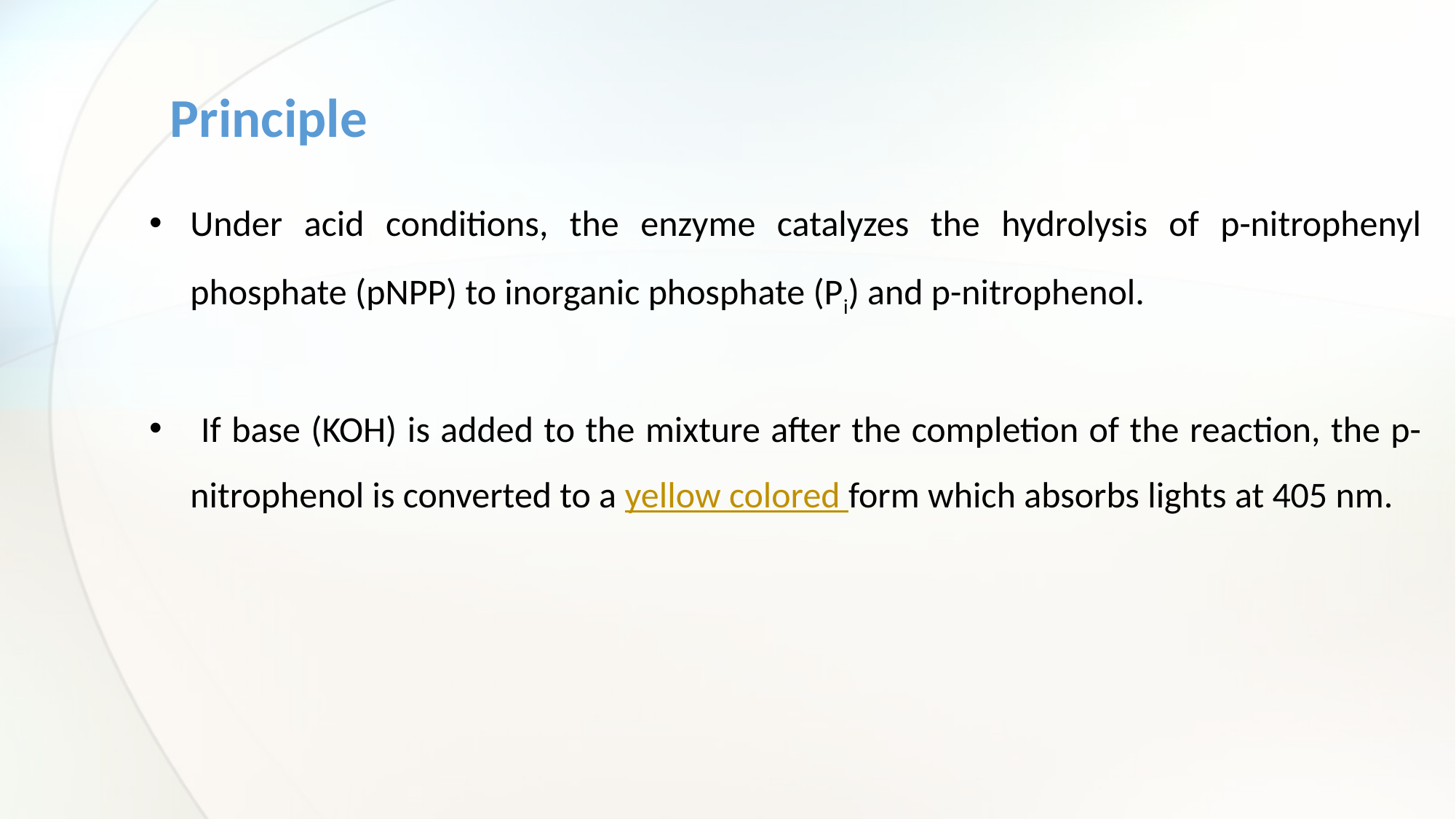

Principle
Under acid conditions, the enzyme catalyzes the hydrolysis of p-nitrophenyl phosphate (pNPP) to inorganic phosphate (Pi) and p-nitrophenol.

 If base (KOH) is added to the mixture after the completion of the reaction, the p-nitrophenol is converted to a yellow colored form which absorbs lights at 405 nm.